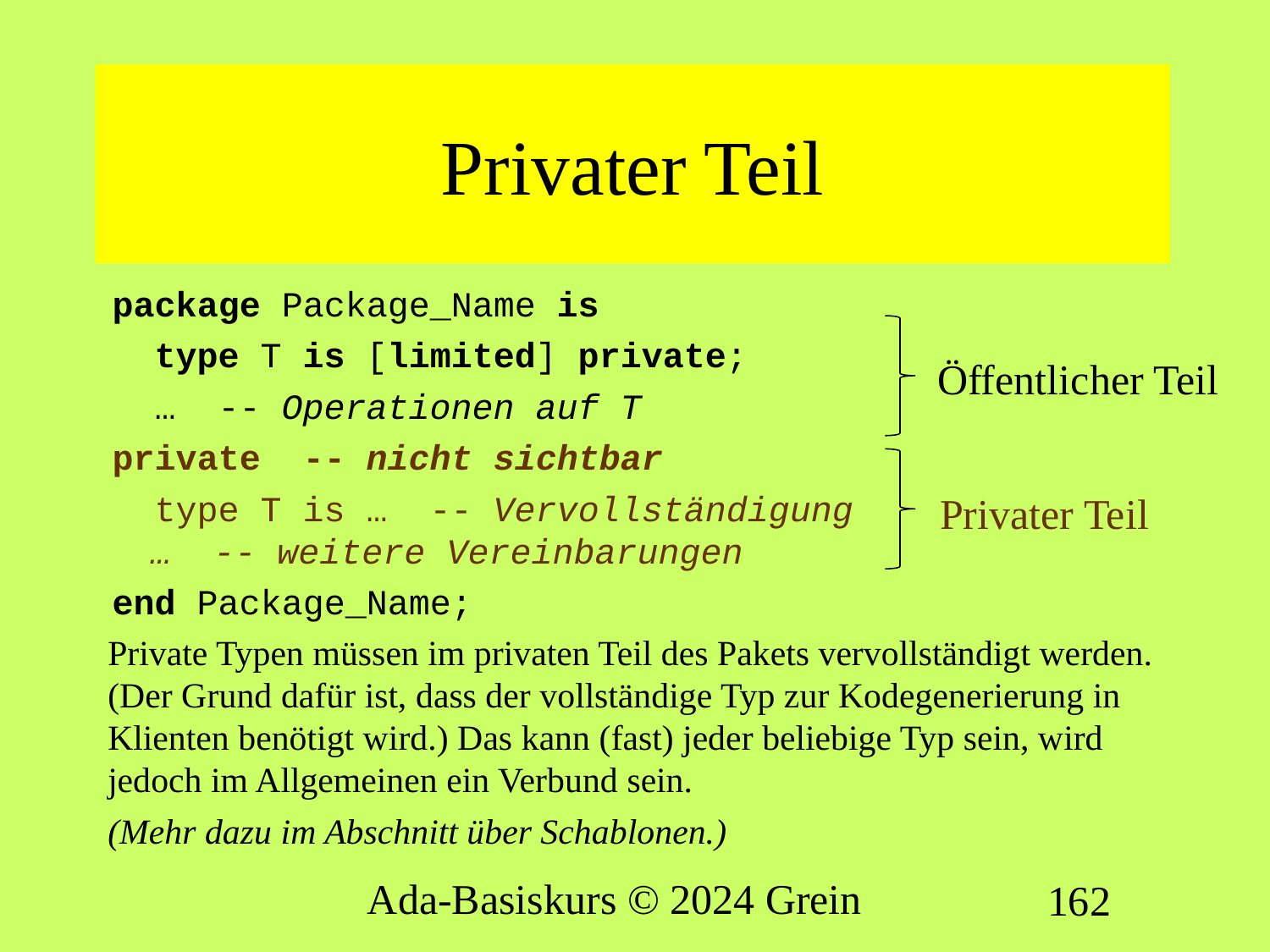

# Privater Teil
package Package_Name is
  type T is [limited] private;
  …  -- Operationen auf T
private  -- nicht sichtbar
  type T is …  -- Vervollständigung
  …  -- weitere Vereinbarungen
end Package_Name;
Private Typen müssen im privaten Teil des Pakets vervollständigt werden. (Der Grund dafür ist, dass der vollständige Typ zur Kodegenerierung in Klienten benötigt wird.) Das kann (fast) jeder beliebige Typ sein, wird jedoch im Allgemeinen ein Verbund sein.
(Mehr dazu im Abschnitt über Schablonen.)

Öffentlicher Teil

Privater Teil
Ada-Basiskurs © 2024 Grein
162